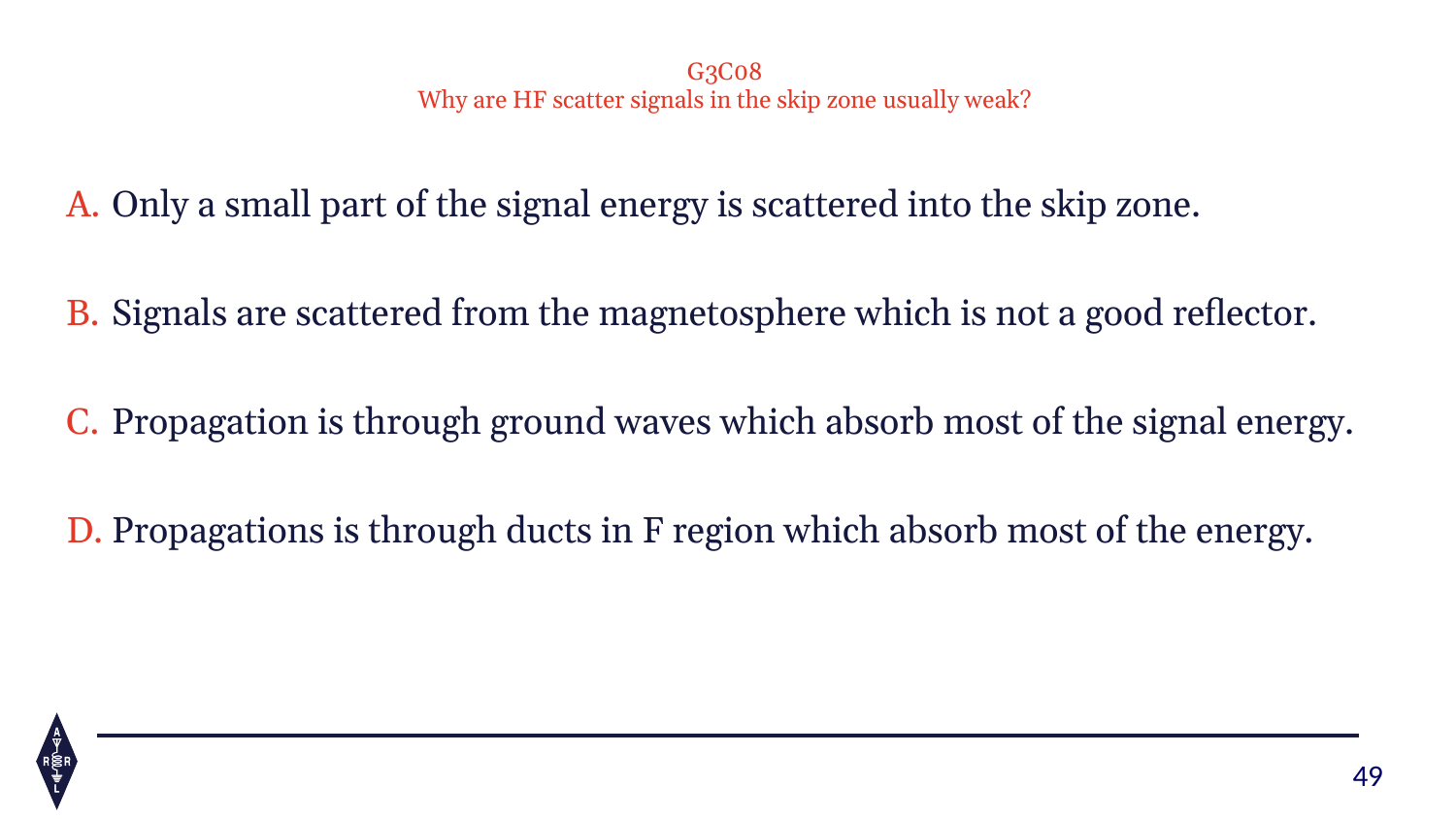

G3C08
Why are HF scatter signals in the skip zone usually weak?
Only a small part of the signal energy is scattered into the skip zone.

Signals are scattered from the magnetosphere which is not a good reflector.

Propagation is through ground waves which absorb most of the signal energy.

Propagations is through ducts in F region which absorb most of the energy.
49